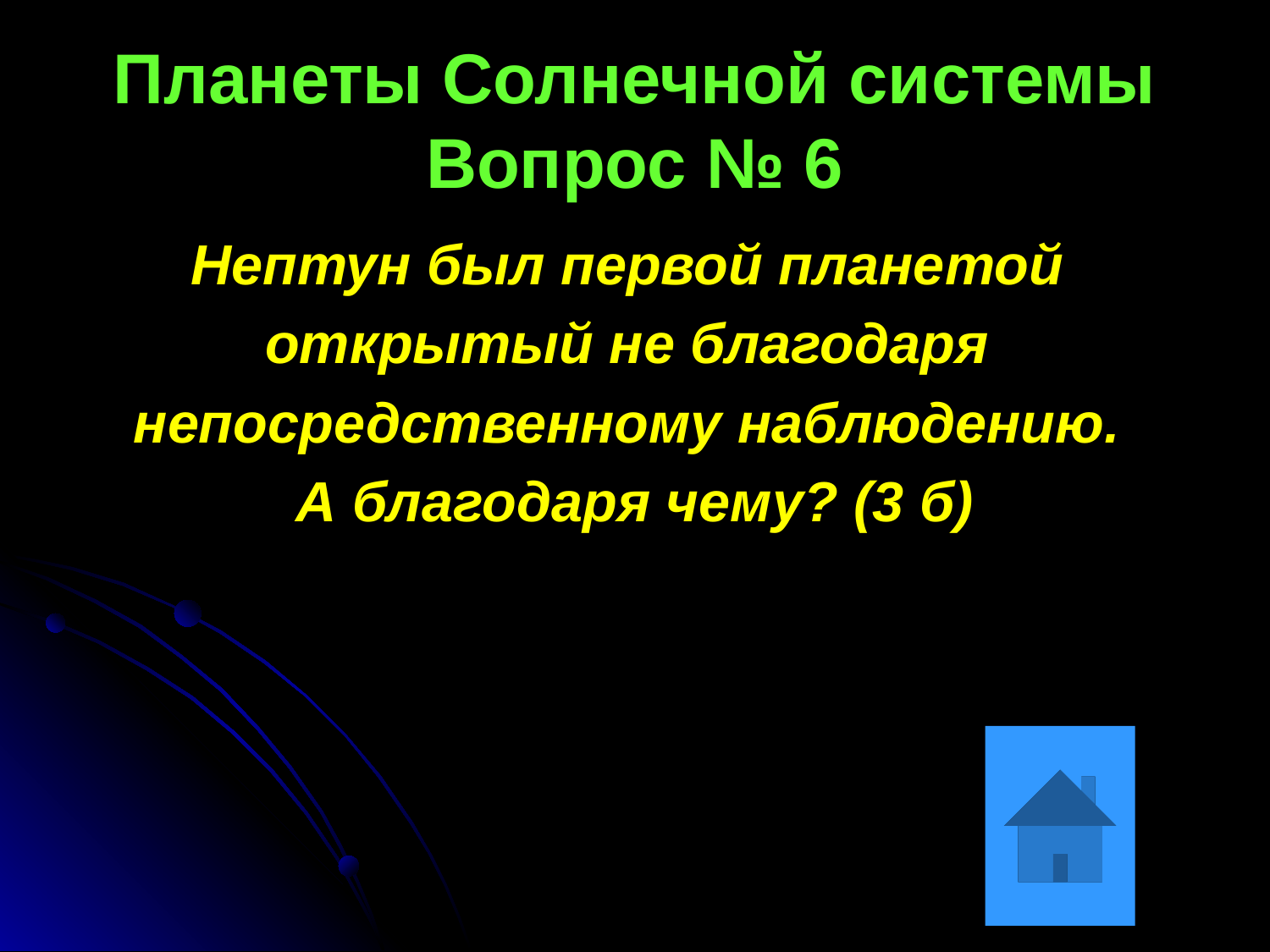

Планеты Солнечной системы Вопрос № 6
Нептун был первой планетой
открытый не благодаря
непосредственному наблюдению.
А благодаря чему? (3 б)